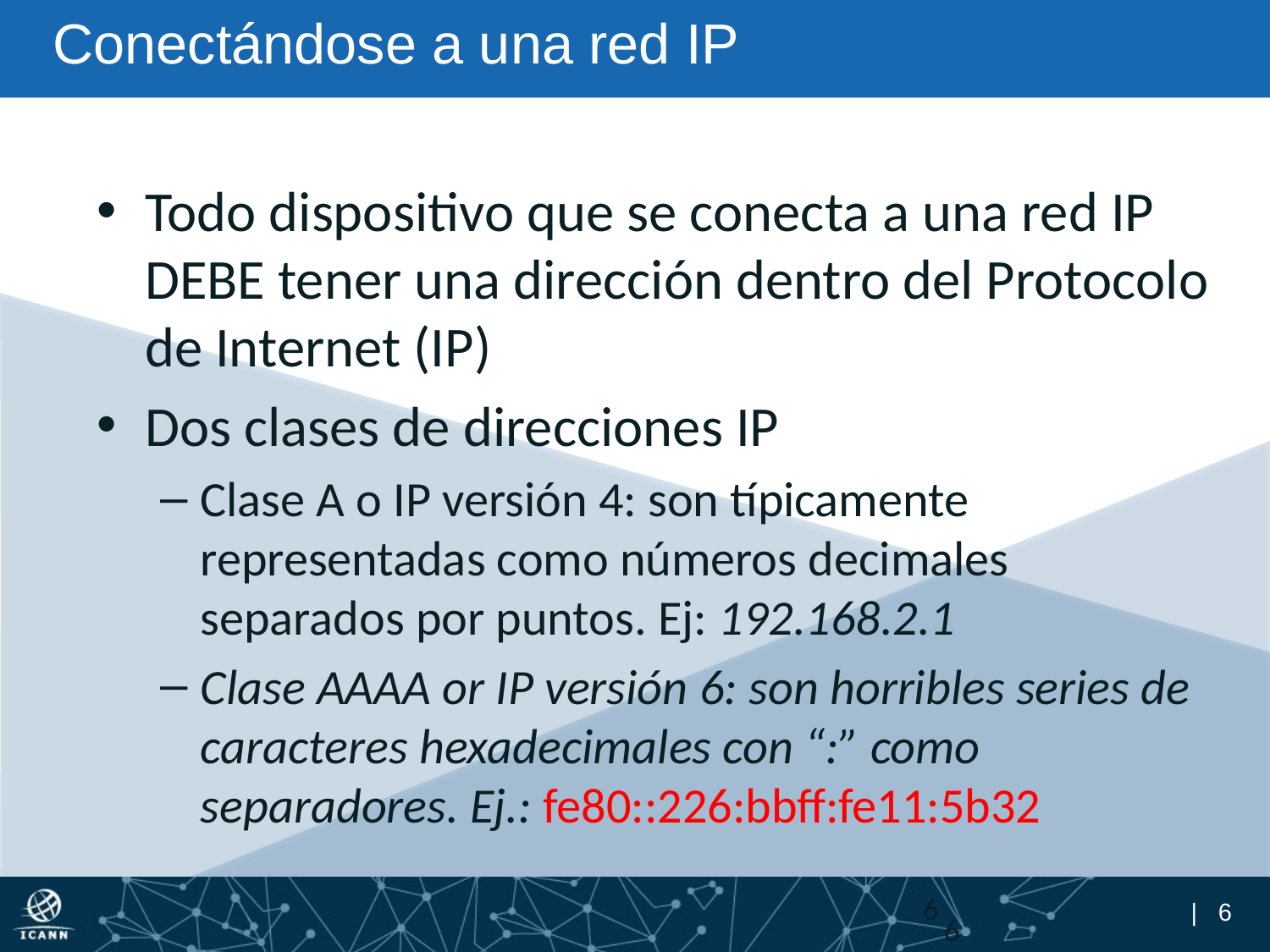

# Conectándose a una red IP
Todo dispositivo que se conecta a una red IP DEBE tener una dirección dentro del Protocolo de Internet (IP)
Dos clases de direcciones IP
Clase A o IP versión 4: son típicamente representadas como números decimales separados por puntos. Ej: 192.168.2.1
Clase AAAA or IP versión 6: son horribles series de caracteres hexadecimales con “:” como separadores. Ej.: fe80::226:bbff:fe11:5b32

6
6